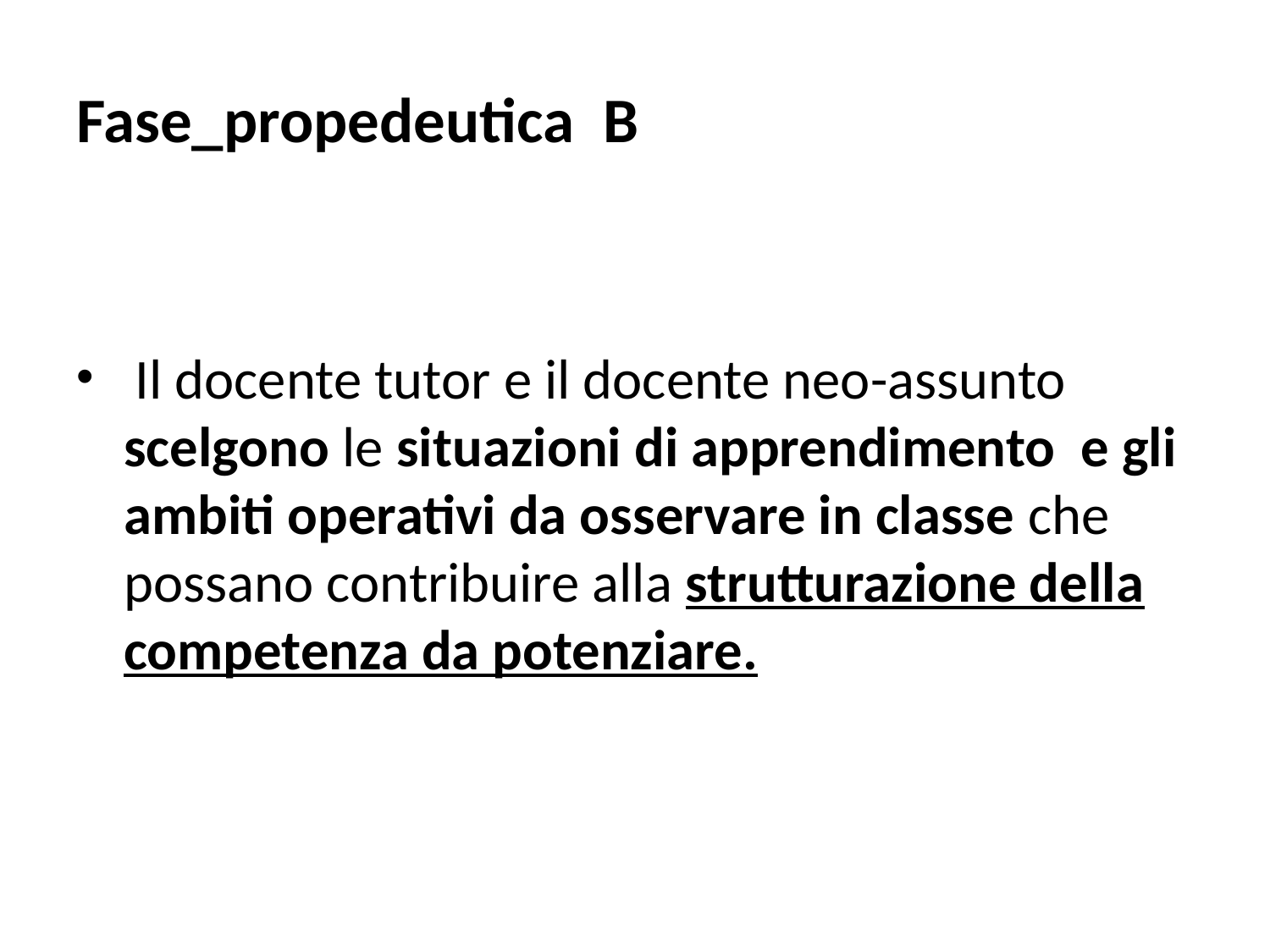

# Fase_propedeutica  B
 Il docente tutor e il docente neo-assunto scelgono le situazioni di apprendimento  e gli ambiti operativi da osservare in classe che possano contribuire alla strutturazione della competenza da potenziare.